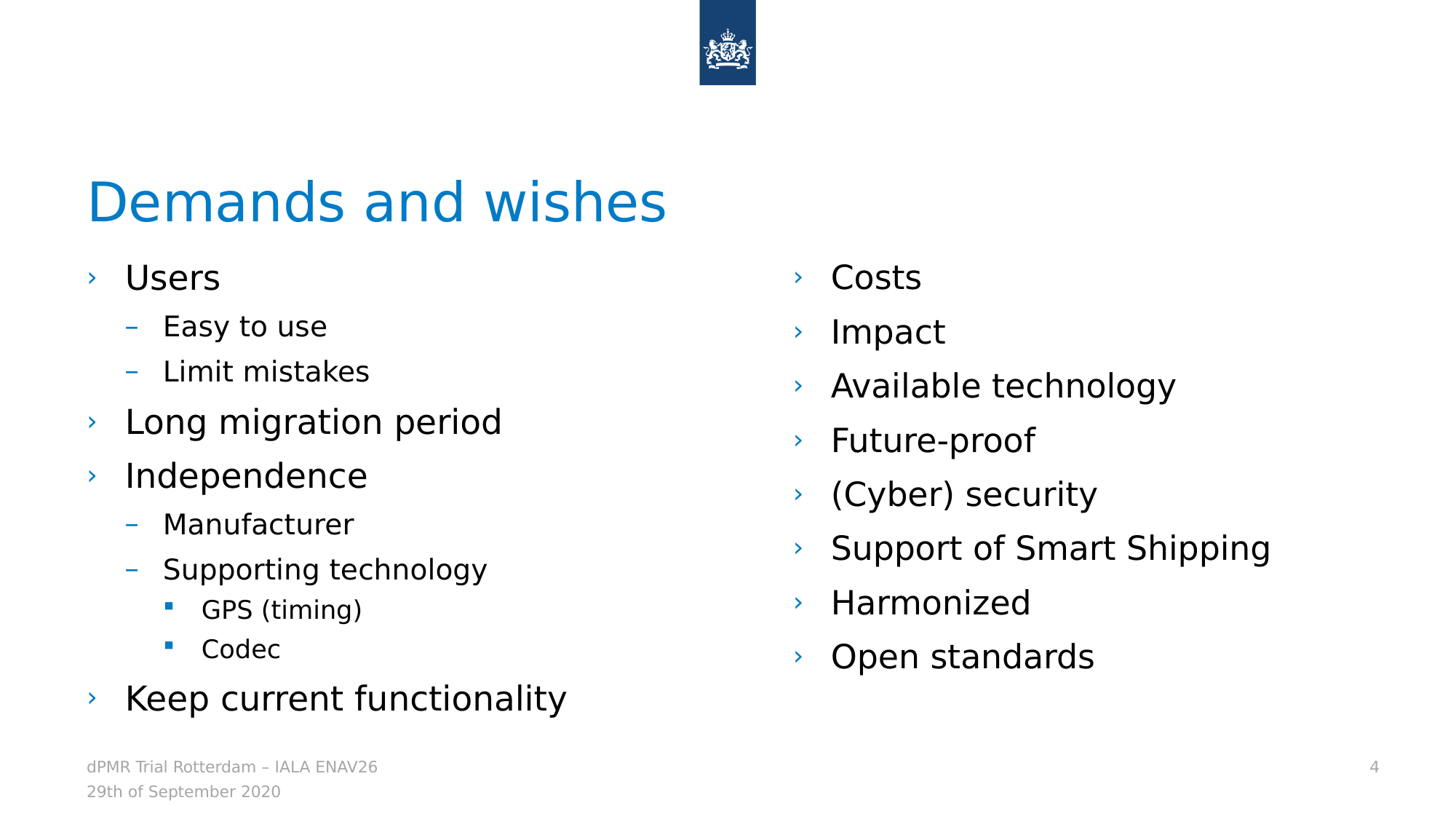

# Demands and wishes
Users
Easy to use
Limit mistakes
Long migration period
Independence
Manufacturer
Supporting technology
GPS (timing)
Codec
Keep current functionality
Costs
Impact
Available technology
Future-proof
(Cyber) security
Support of Smart Shipping
Harmonized
Open standards
dPMR Trial Rotterdam – IALA ENAV26
4
29th of September 2020